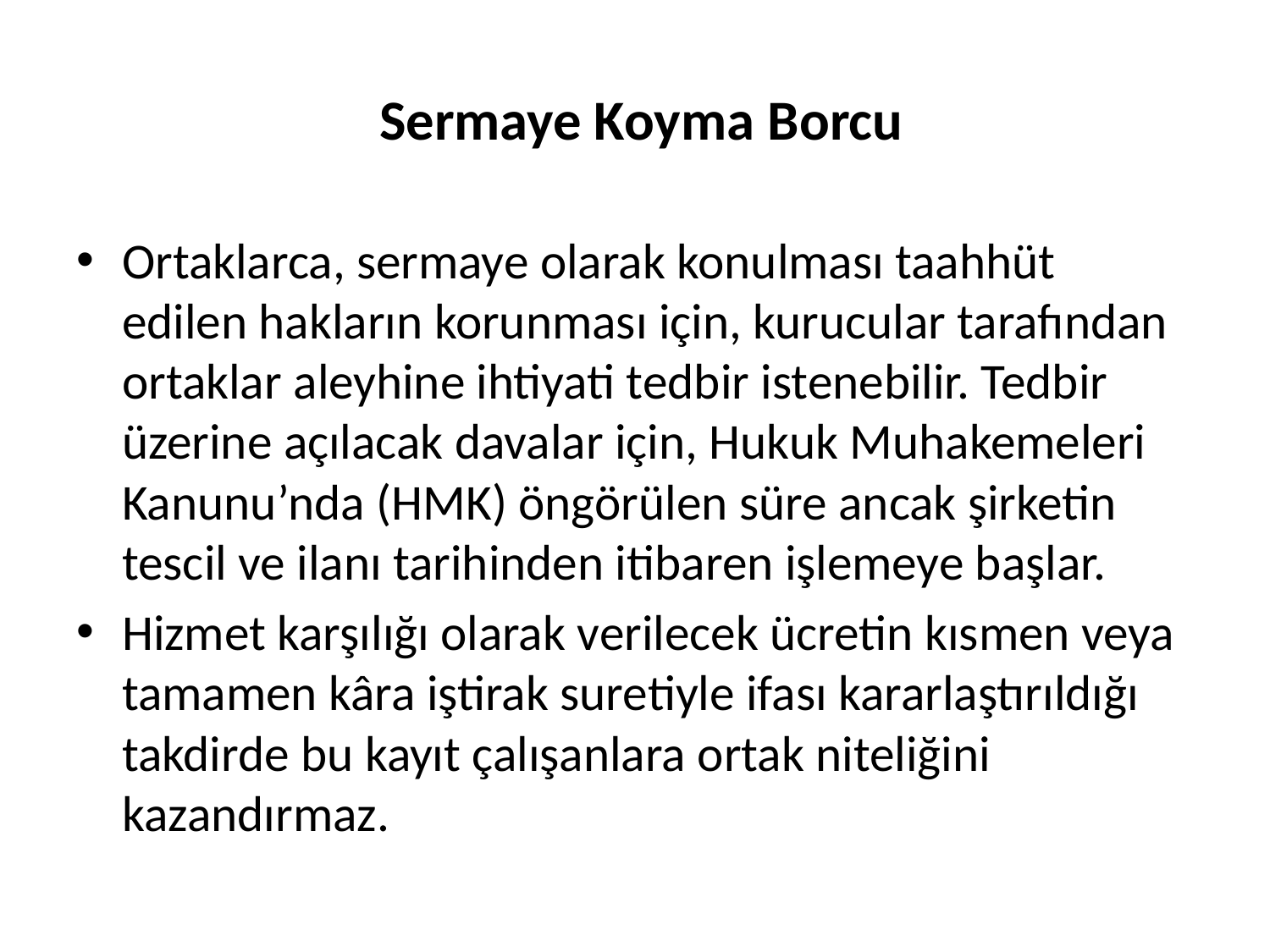

# Sermaye Koyma Borcu
Ortaklarca, sermaye olarak konulması taahhüt edilen hakların korunması için, kurucular tarafından ortaklar aleyhine ihtiyati tedbir istenebilir. Tedbir üzerine açılacak davalar için, Hukuk Muhakemeleri Kanunu’nda (HMK) öngörülen süre ancak şirketin tescil ve ilanı tarihinden itibaren işlemeye başlar.
Hizmet karşılığı olarak verilecek ücretin kısmen veya tamamen kâra iştirak suretiyle ifası kararlaştırıldığı takdirde bu kayıt çalışanlara ortak niteliğini kazandırmaz.